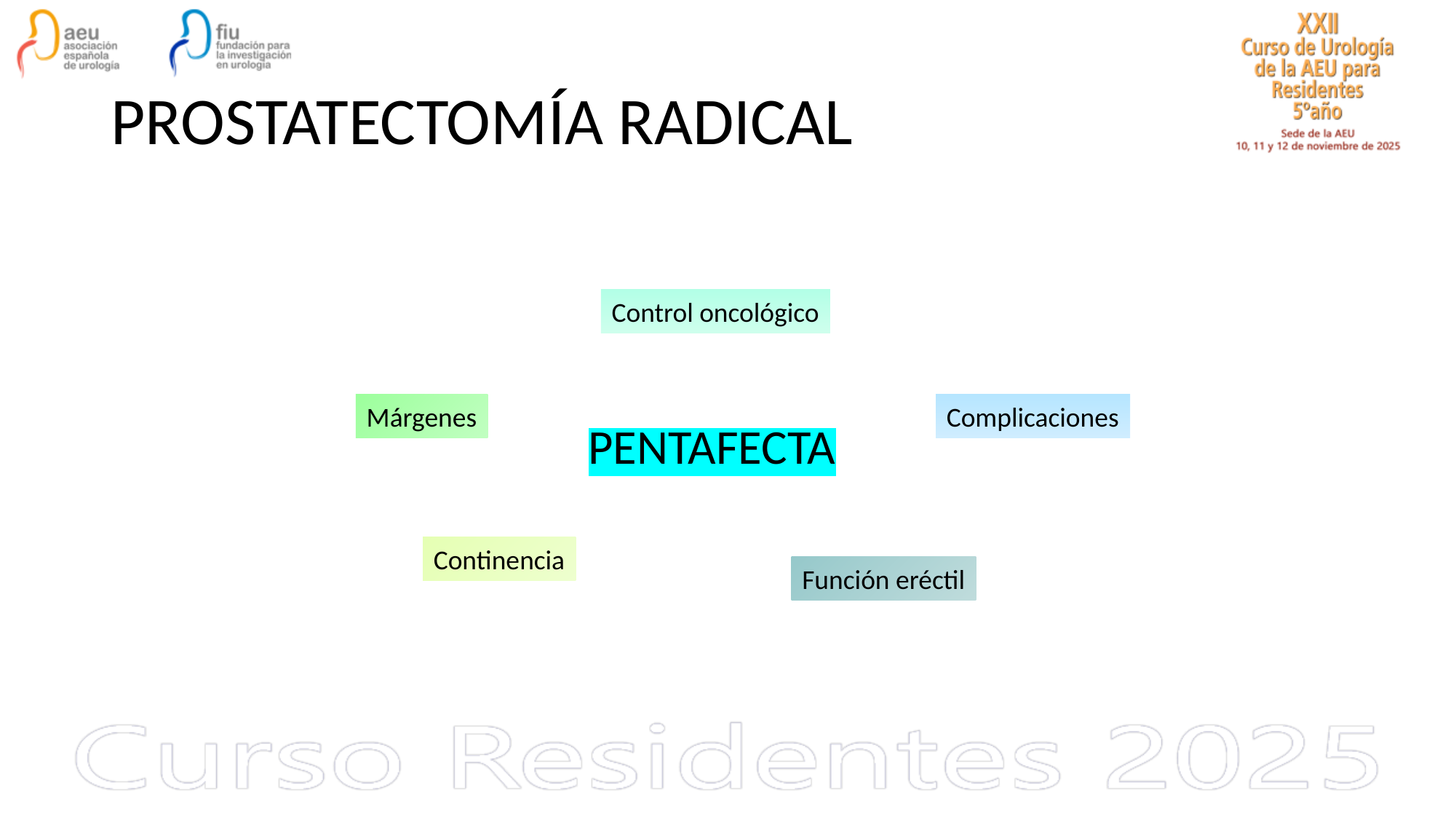

# PROSTATECTOMÍA RADICAL
Control oncológico
Márgenes
Complicaciones
PENTAFECTA
Continencia
Función eréctil